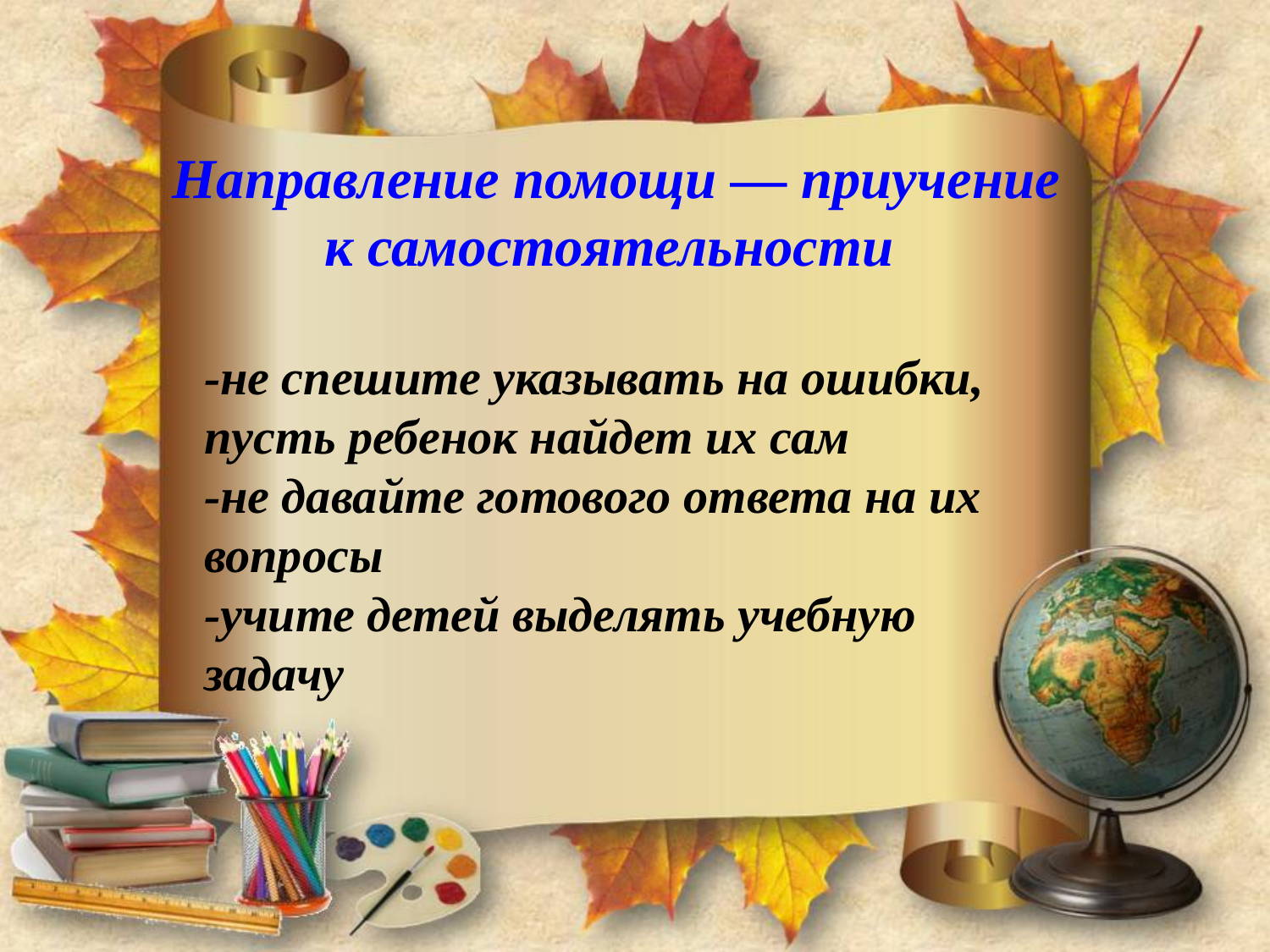

Направление помощи — приучение к самостоятельности
-не спешите указывать на ошибки, пусть ребенок найдет их сам
-не давайте готового ответа на их вопросы
-учите детей выделять учебную задачу